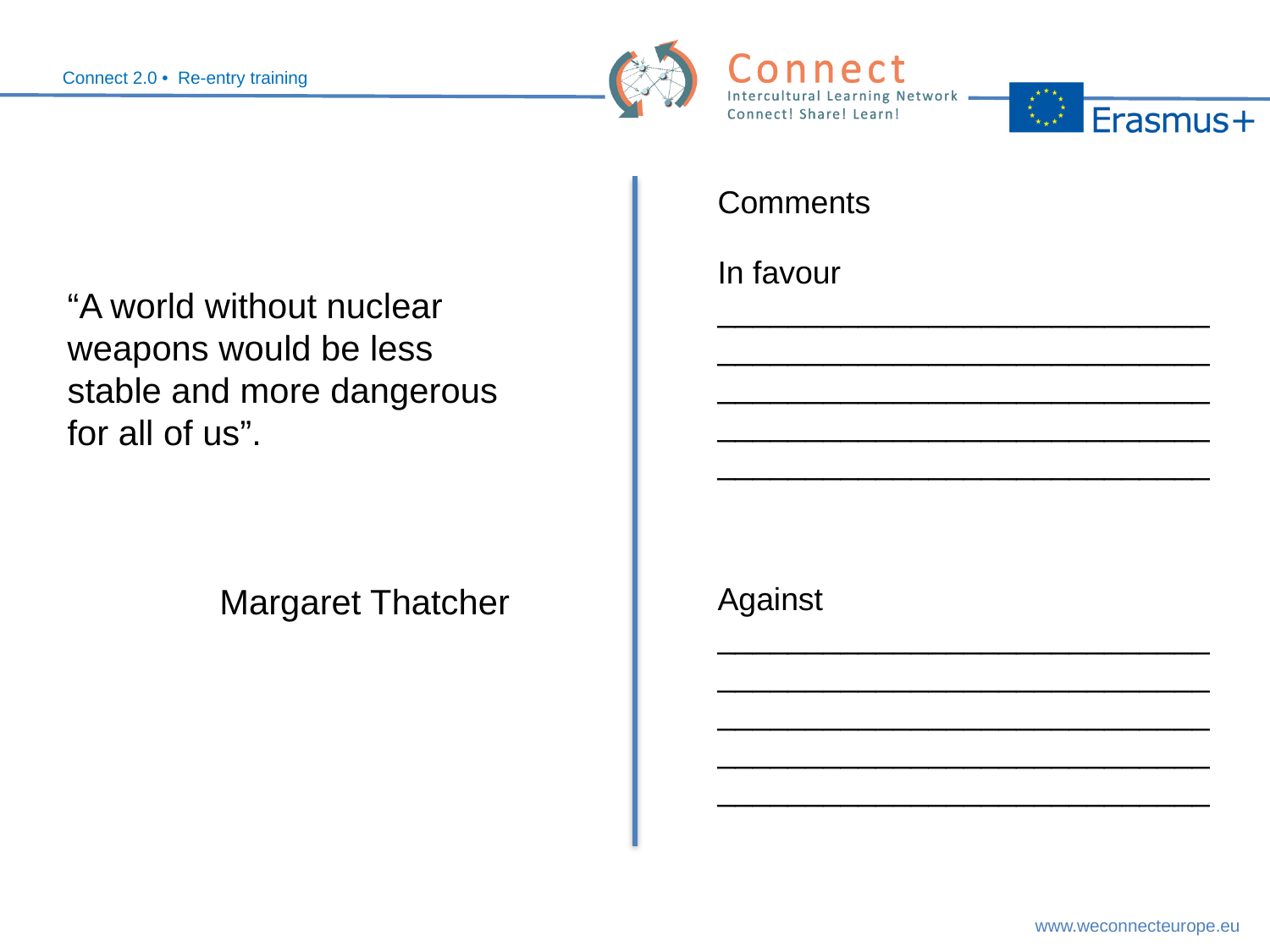

Comments
In favour
____________________________________________________________________________________________________________________________________________
“A world without nuclear weapons would be less stable and more dangerous for all of us”.

Margaret Thatcher
Against
____________________________________________________________________________________________________________________________________________